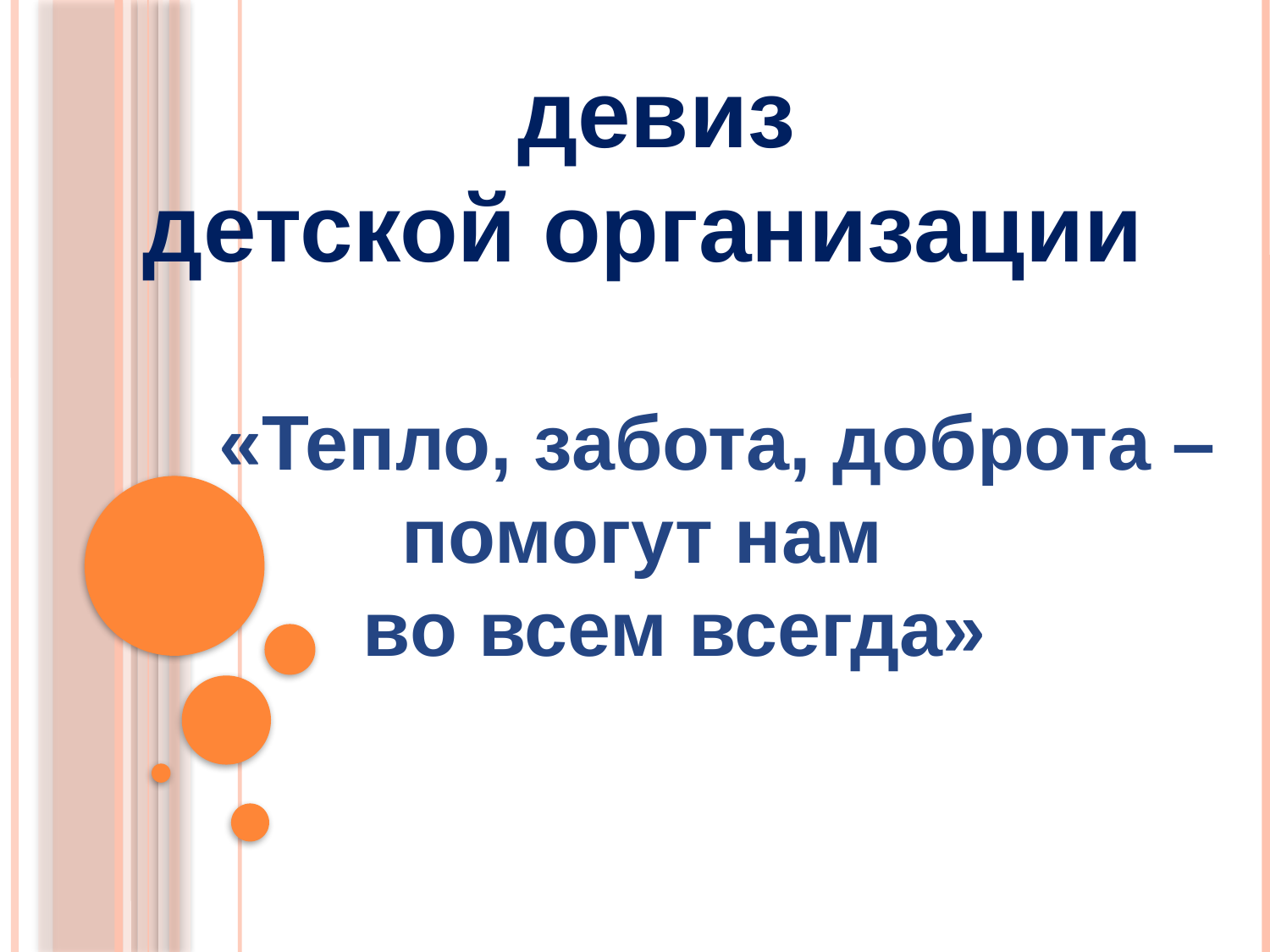

девиз
детской организации
       «Тепло, забота, доброта –
помогут нам
  во всем всегда»